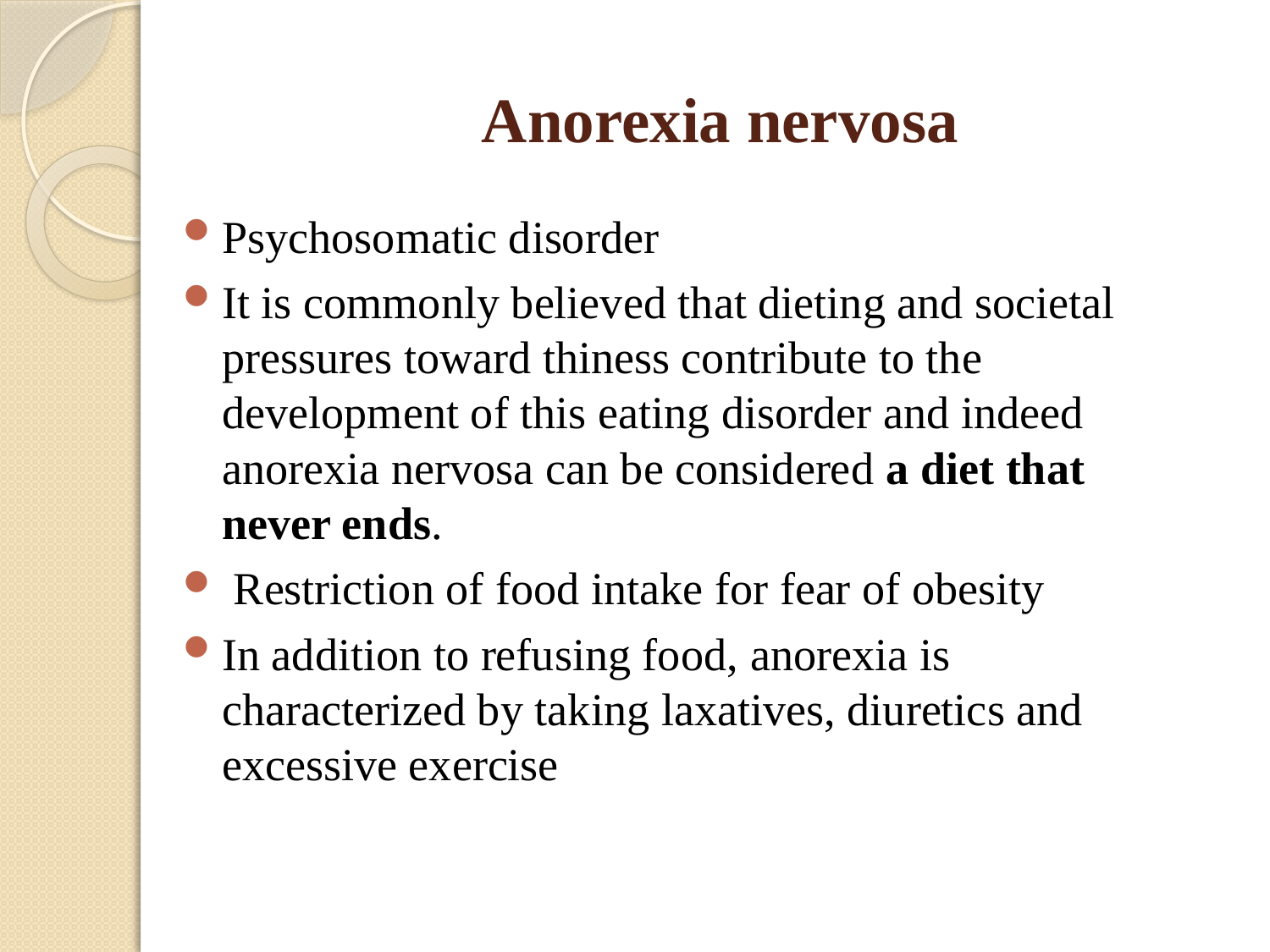

# Аnorexia nervosa
Psychosomatic disorder
It is commonly believed that dieting and societal pressures toward thiness contribute to the development of this eating disorder and indeed anorexia nervosa can be considered a diet that never ends.
 Restriction of food intake for fear of obesity
In addition to refusing food, anorexia is characterized by taking laxatives, diuretics and excessive exercise